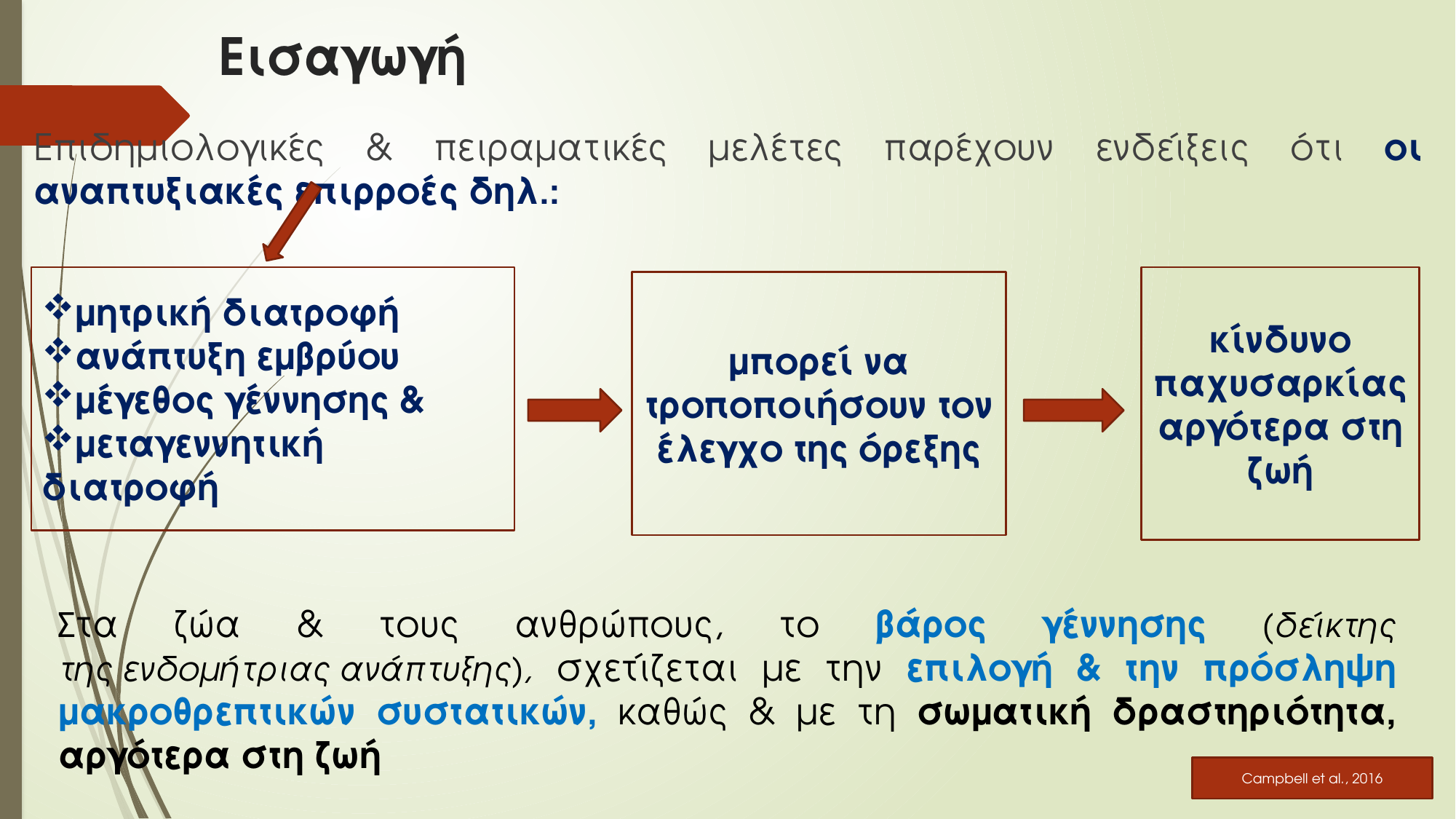

# Εισαγωγή
Επιδημιολογικές & πειραματικές μελέτες παρέχουν ενδείξεις ότι οι αναπτυξιακές επιρροές δηλ.:

μητρική διατροφή
ανάπτυξη εμβρύου
μέγεθος γέννησης &
μεταγεννητική διατροφή
κίνδυνο παχυσαρκίας αργότερα στη ζωή
μπορεί να τροποποιήσουν τον έλεγχο της όρεξης

Στα ζώα & τους ανθρώπους, το βάρος γέννησης (δείκτης της ενδομήτριας ανάπτυξης), σχετίζεται με την επιλογή & την πρόσληψη μακροθρεπτικών συστατικών, καθώς & με τη σωματική δραστηριότητα, αργότερα στη ζωή
Campbell et al., 2016